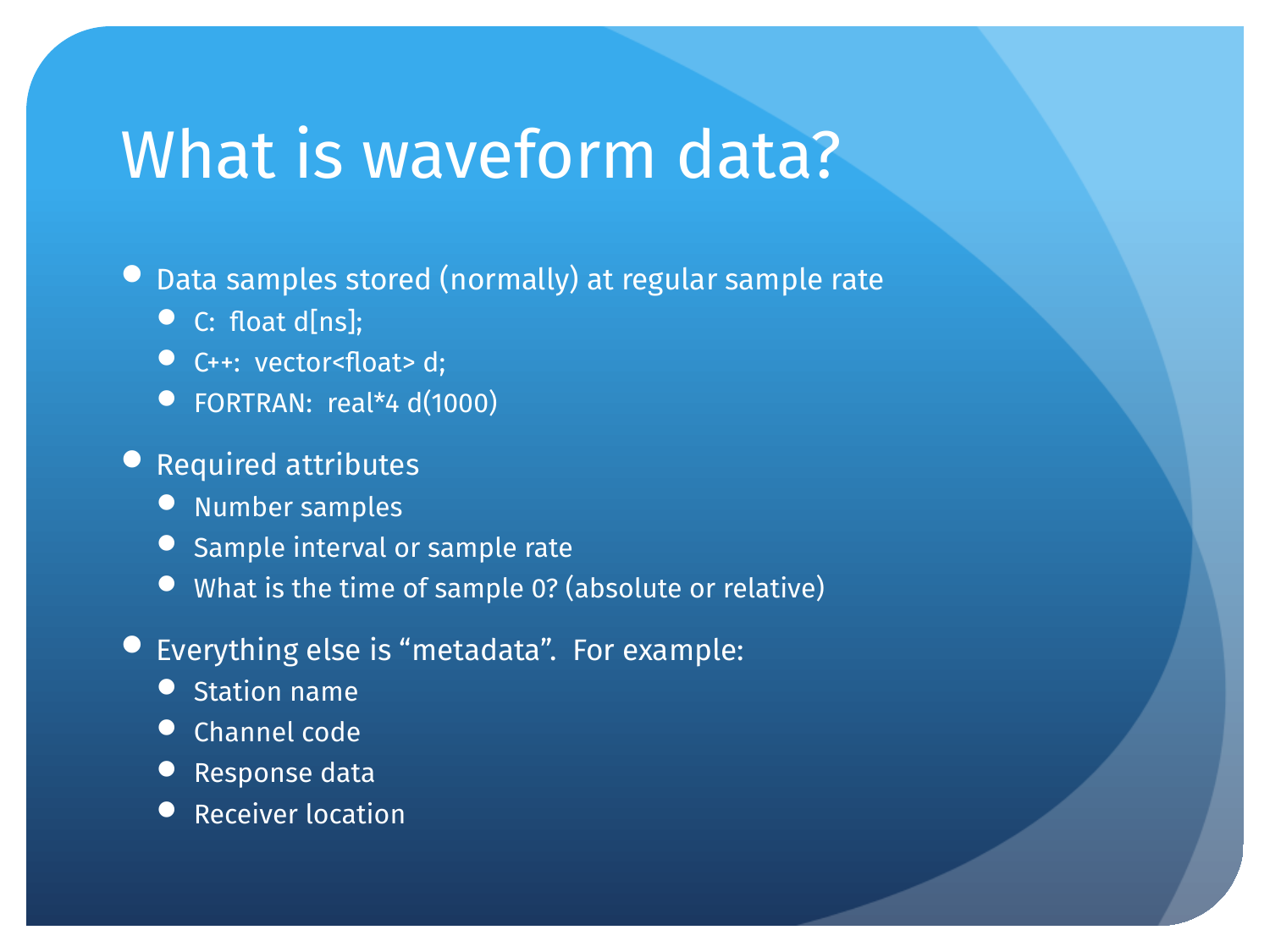

# What is waveform data?
Data samples stored (normally) at regular sample rate
C:  float d[ns];
C++:  vector<float> d;
FORTRAN:  real*4 d(1000)
Required attributes
Number samples
Sample interval or sample rate
What is the time of sample 0? (absolute or relative)
Everything else is “metadata”.  For example:
Station name
Channel code
Response data
Receiver location